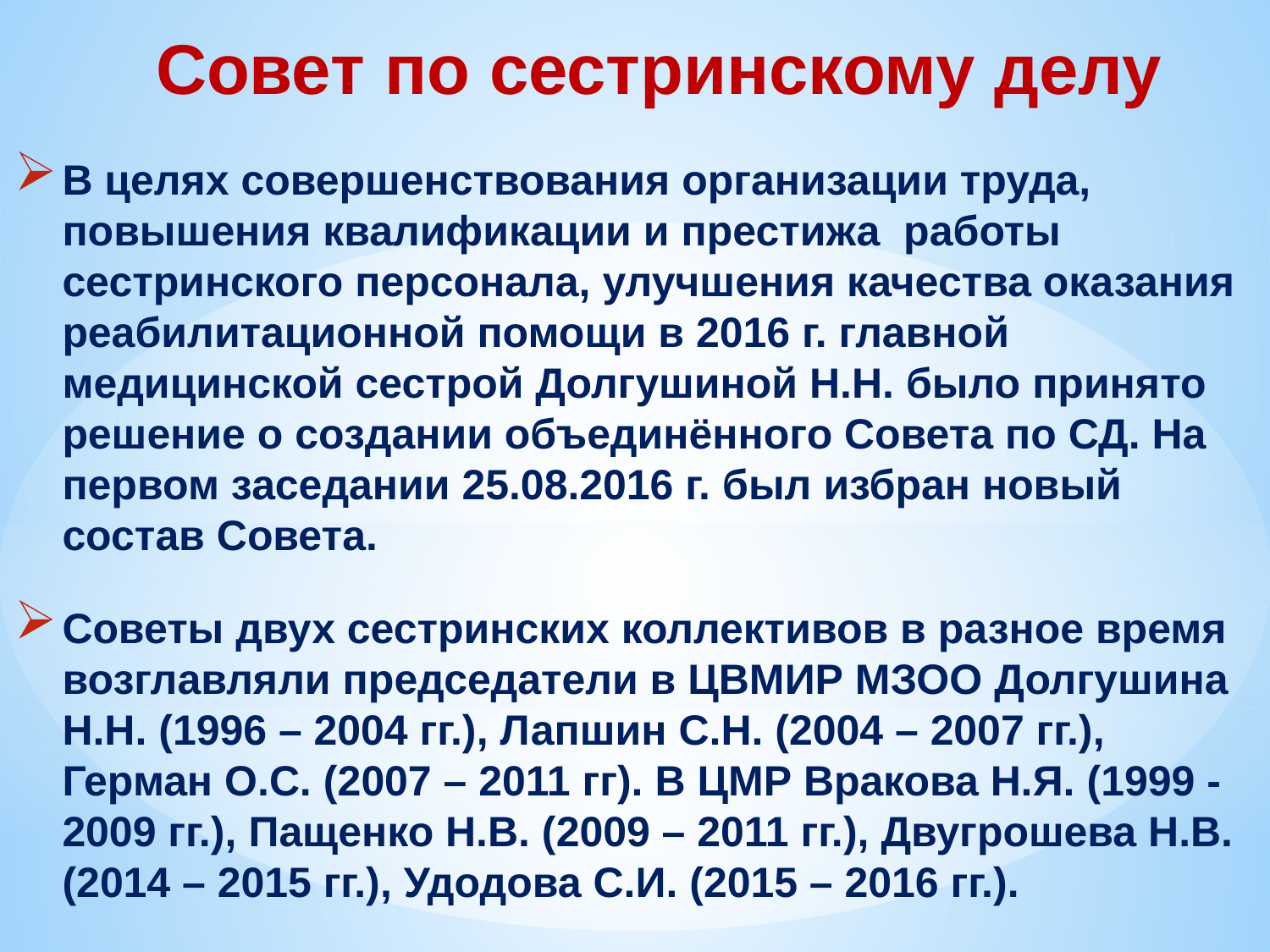

Совет по сестринскому делу
В целях совершенствования организации труда, повышения квалификации и престижа  работы сестринского персонала, улучшения качества оказания реабилитационной помощи в 2016 г. главной медицинской сестрой Долгушиной Н.Н. было принято решение о создании объединённого Совета по СД. На первом заседании 25.08.2016 г. был избран новый состав Совета.
Советы двух сестринских коллективов в разное время возглавляли председатели в ЦВМИР МЗОО Долгушина Н.Н. (1996 – 2004 гг.), Лапшин С.Н. (2004 – 2007 гг.), Герман О.С. (2007 – 2011 гг). В ЦМР Вракова Н.Я. (1999 - 2009 гг.), Пащенко Н.В. (2009 – 2011 гг.), Двугрошева Н.В. (2014 – 2015 гг.), Удодова С.И. (2015 – 2016 гг.).